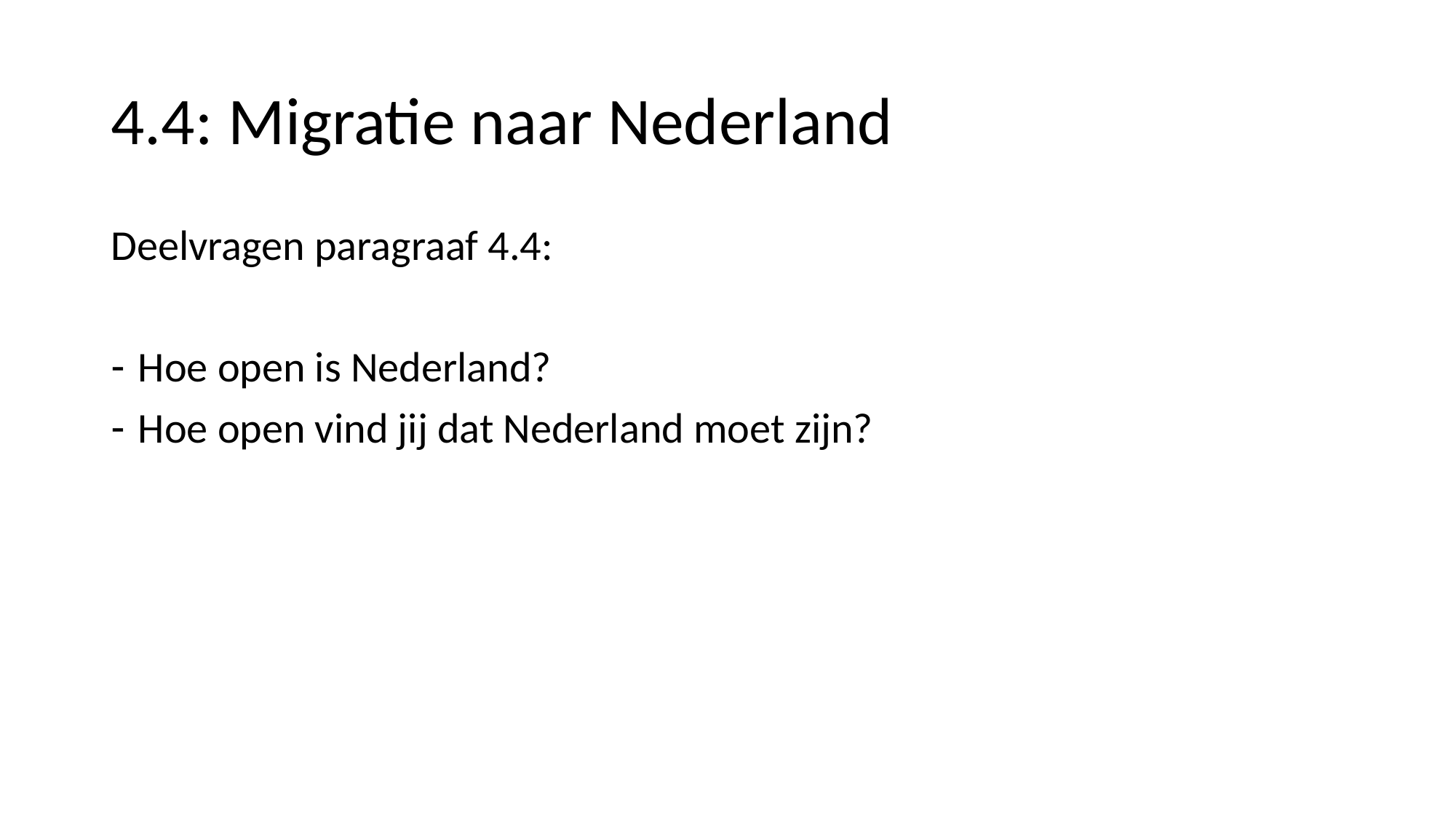

# 4.4: Migratie naar Nederland
Deelvragen paragraaf 4.4:

Hoe open is Nederland?
Hoe open vind jij dat Nederland moet zijn?